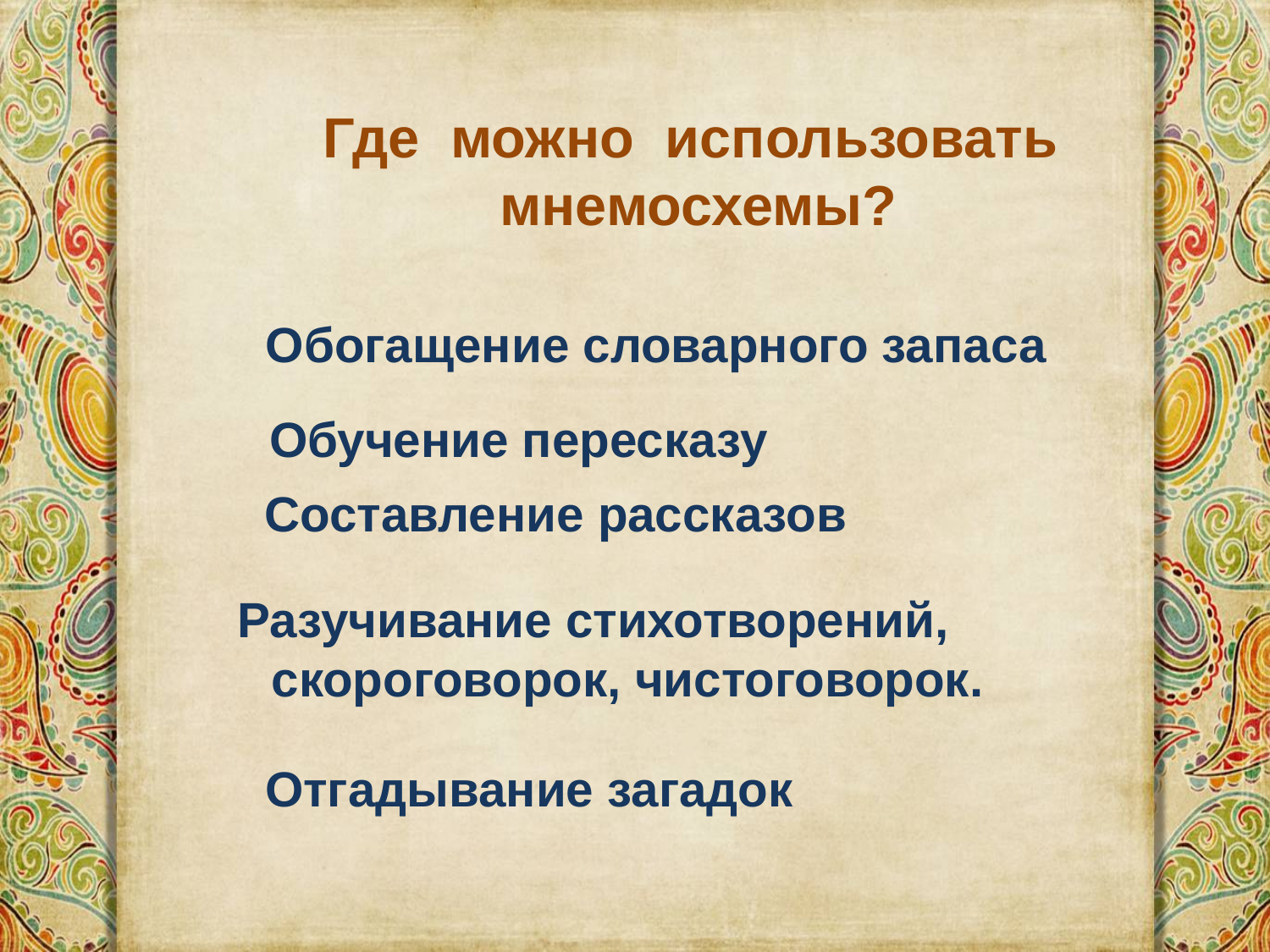

Где  можно  использовать  мнемосхемы?
Обогащение словарного запаса
Обучение пересказу
Составление рассказов
Разучивание стихотворений,
  скороговорок, чистоговорок.
Отгадывание загадок